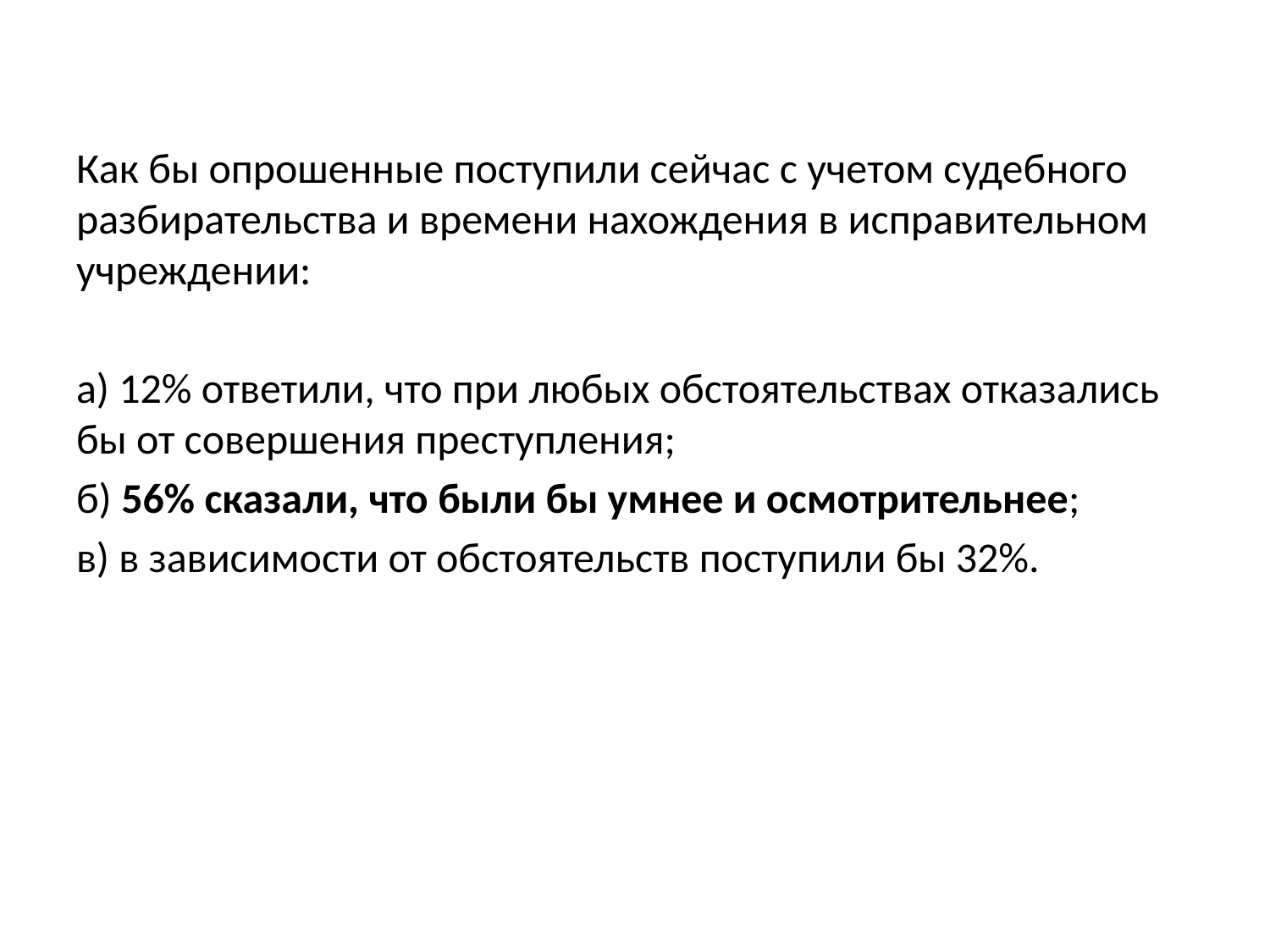

Как бы опрошенные поступили сейчас с учетом судебного разбирательства и времени нахождения в исправительном учреждении:

а) 12% ответили, что при любых обстоятельствах отказались бы от совершения преступления;
б) 56% сказали, что были бы умнее и осмотрительнее;
в) в зависимости от обстоятельств поступили бы 32%.